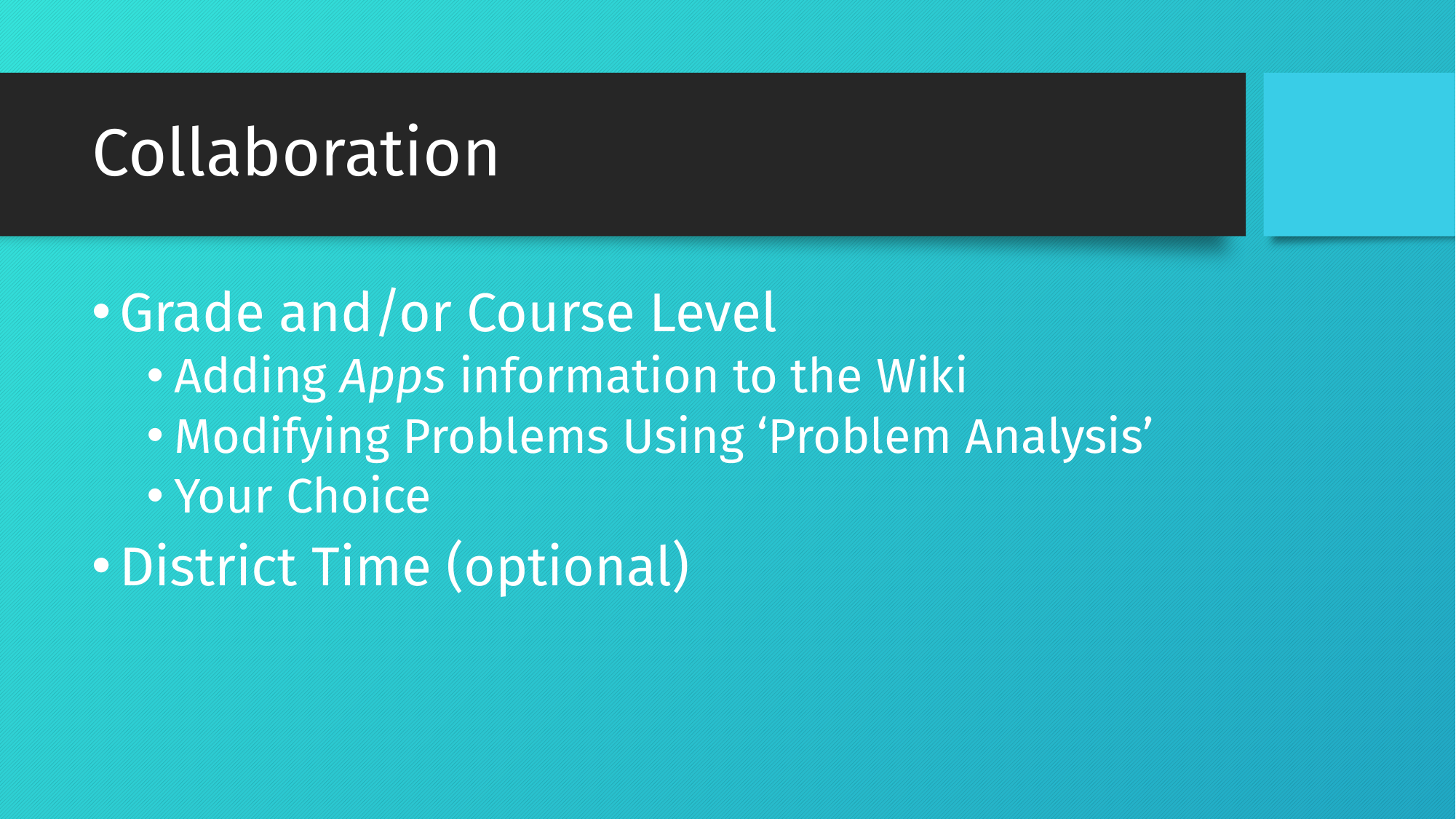

# Collaboration
Grade and/or Course Level
Adding Apps information to the Wiki
Modifying Problems Using ‘Problem Analysis’
Your Choice
District Time (optional)